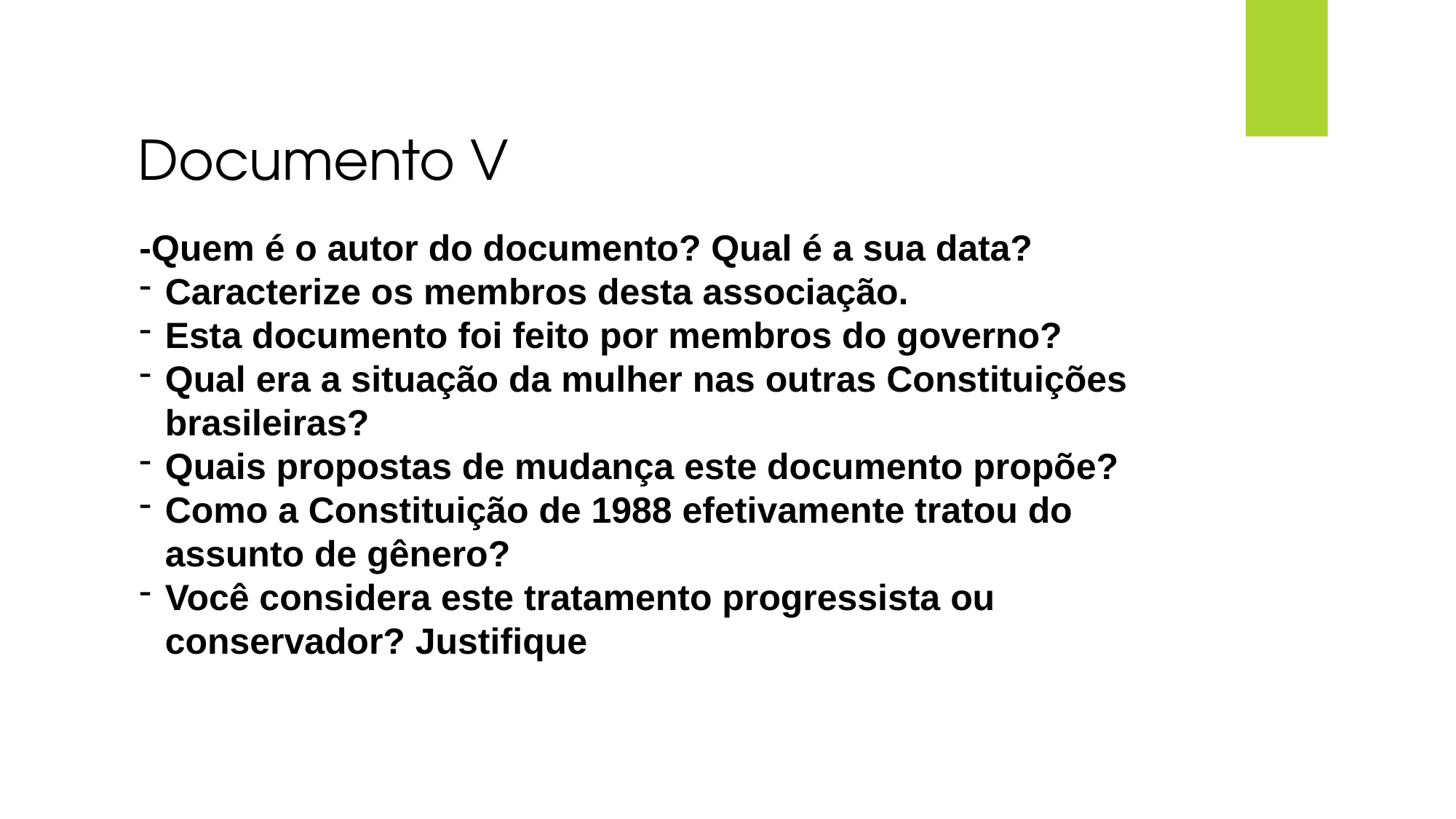

# Documento V
-Quem é o autor do documento? Qual é a sua data?
Caracterize os membros desta associação.
Esta documento foi feito por membros do governo?
Qual era a situação da mulher nas outras Constituições brasileiras?
Quais propostas de mudança este documento propõe?
Como a Constituição de 1988 efetivamente tratou do assunto de gênero?
Você considera este tratamento progressista ou conservador? Justifique